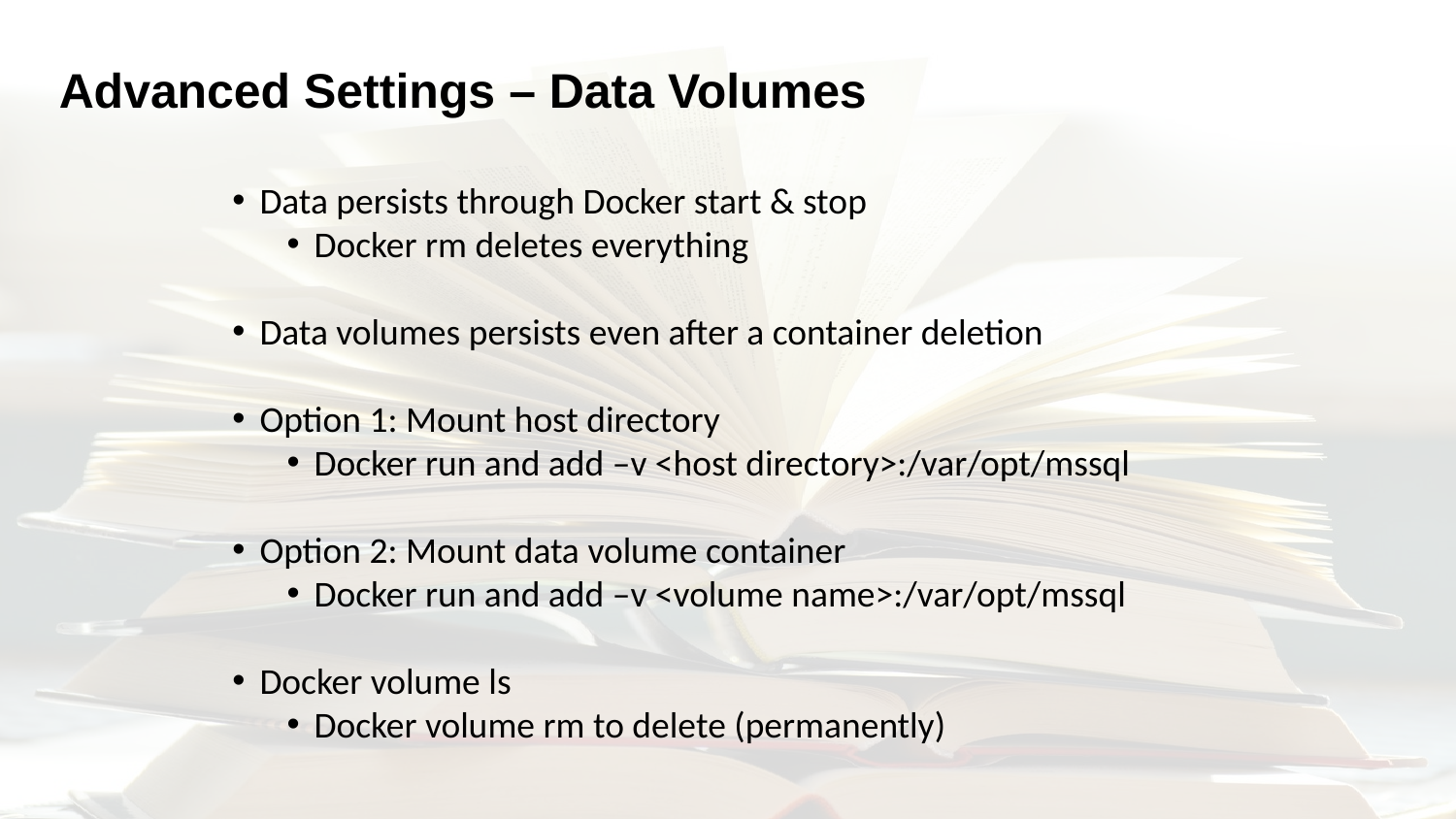

# Advanced Settings – Data Volumes
Data persists through Docker start & stop
Docker rm deletes everything

Data volumes persists even after a container deletion

Option 1: Mount host directory
Docker run and add –v <host directory>:/var/opt/mssql

Option 2: Mount data volume container
Docker run and add –v <volume name>:/var/opt/mssql

Docker volume ls
Docker volume rm to delete (permanently)